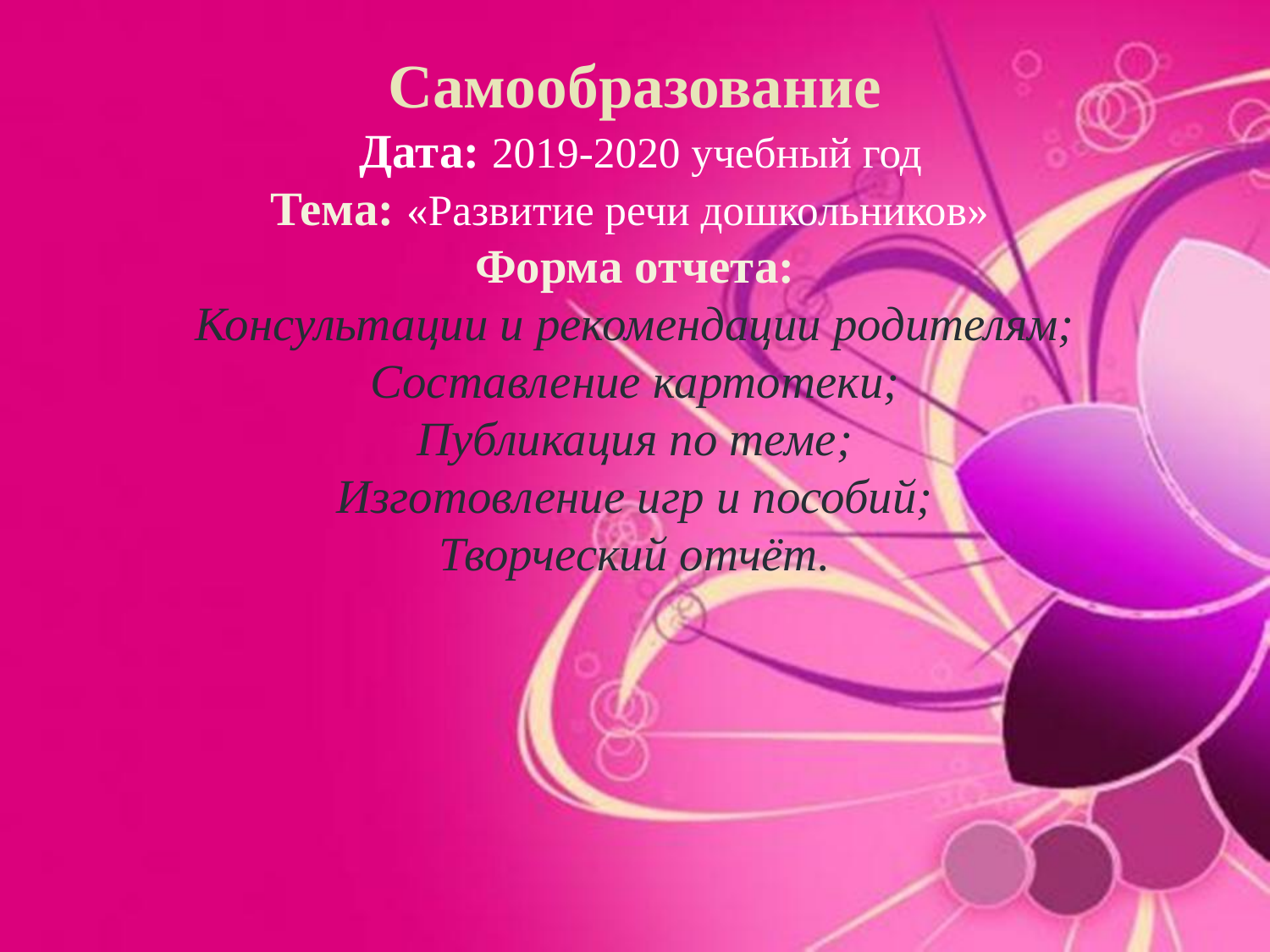

# Самообразование Дата: 2019-2020 учебный год Тема: «Развитие речи дошкольников» Форма отчета: Консультации и рекомендации родителям; Составление картотеки; Публикация по теме; Изготовление игр и пособий; Творческий отчёт.